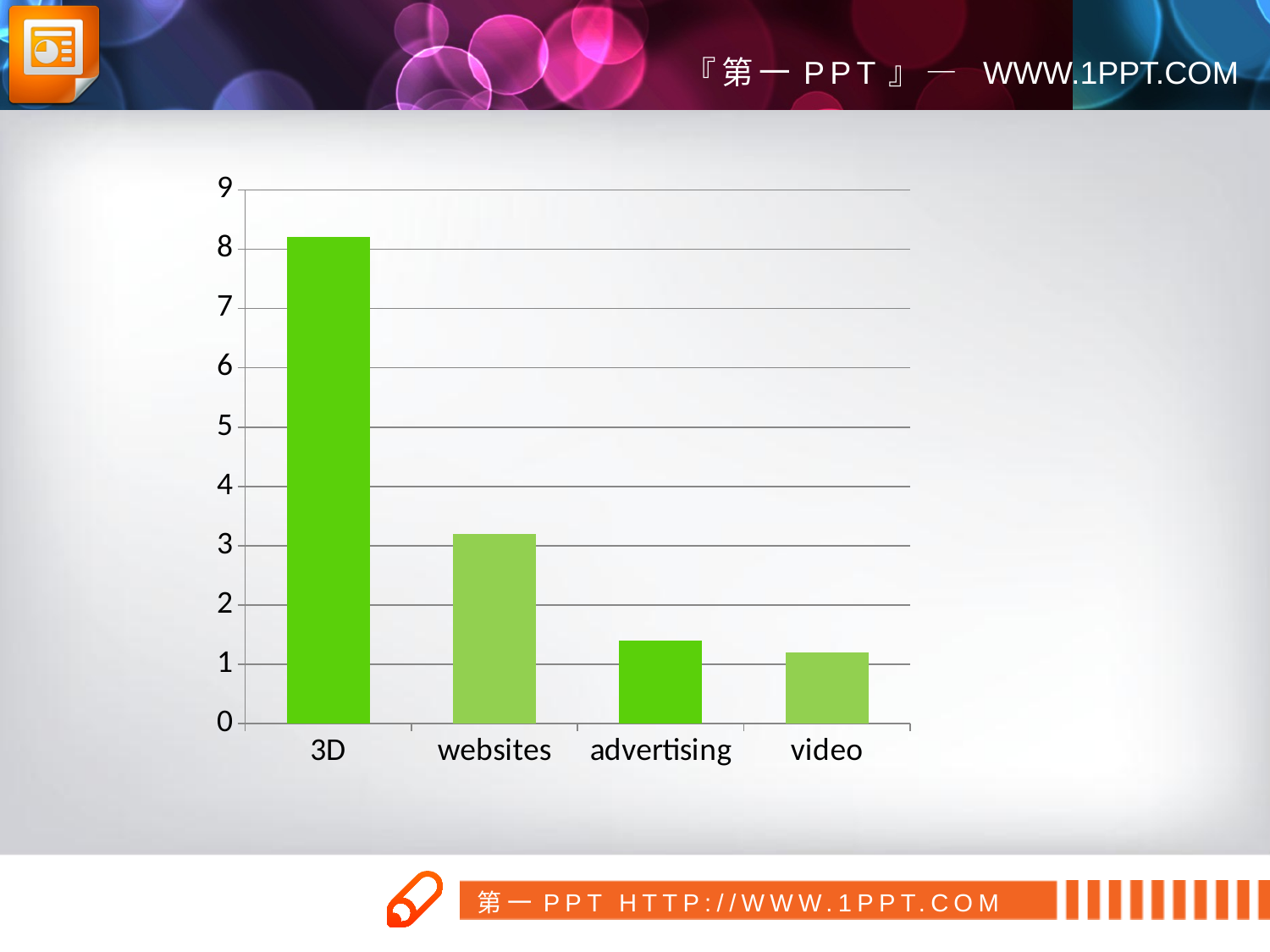

### Chart

| Category | Ventas |
|---|---|
| 3D | 8.2 |
| websites | 3.2 |
| advertising | 1.4 |
| video | 1.2 |